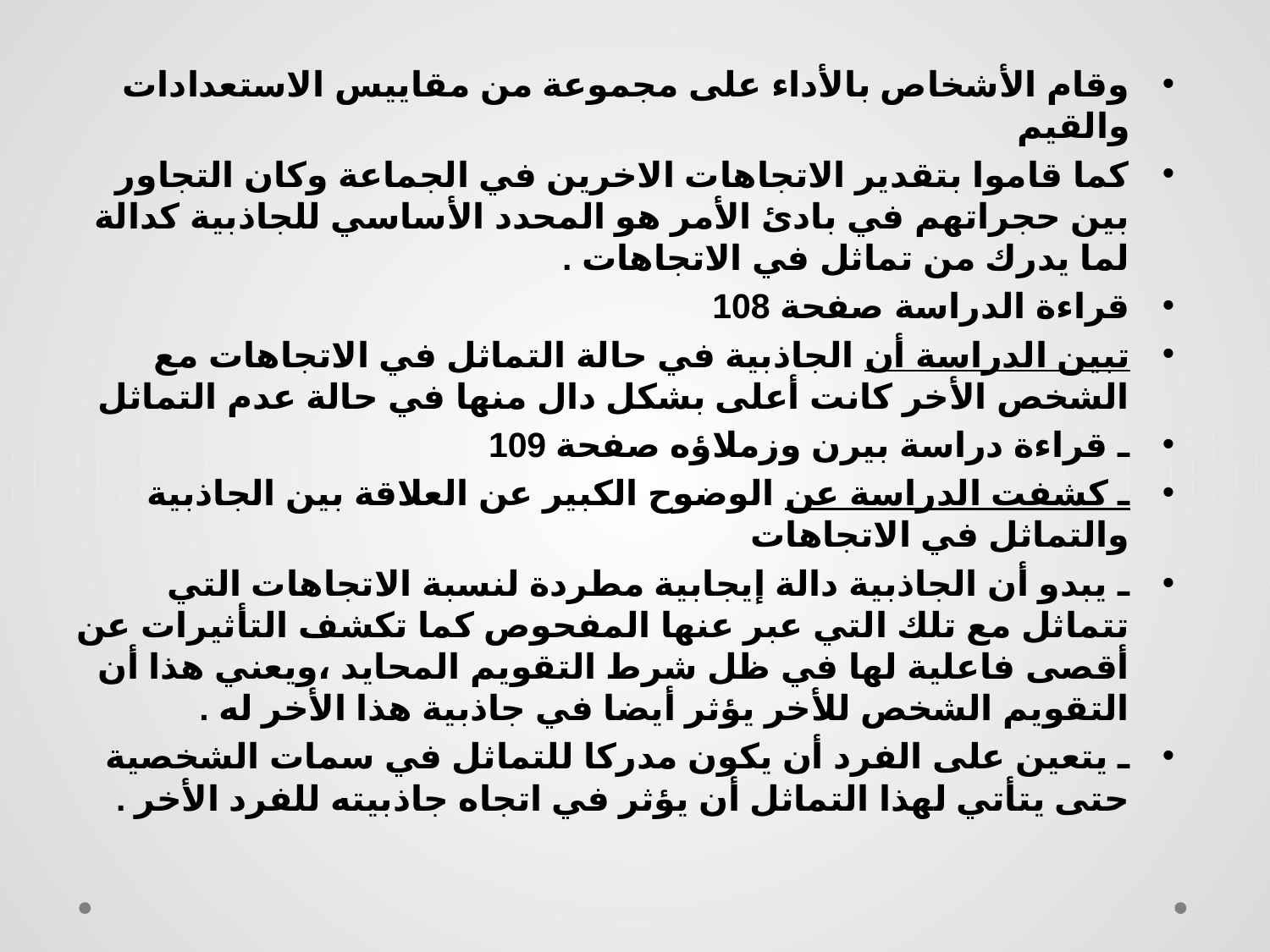

وقام الأشخاص بالأداء على مجموعة من مقاييس الاستعدادات والقيم
كما قاموا بتقدير الاتجاهات الاخرين في الجماعة وكان التجاور بين حجراتهم في بادئ الأمر هو المحدد الأساسي للجاذبية كدالة لما يدرك من تماثل في الاتجاهات .
قراءة الدراسة صفحة 108
تبين الدراسة أن الجاذبية في حالة التماثل في الاتجاهات مع الشخص الأخر كانت أعلى بشكل دال منها في حالة عدم التماثل
ـ قراءة دراسة بيرن وزملاؤه صفحة 109
ـ كشفت الدراسة عن الوضوح الكبير عن العلاقة بين الجاذبية والتماثل في الاتجاهات
ـ يبدو أن الجاذبية دالة إيجابية مطردة لنسبة الاتجاهات التي تتماثل مع تلك التي عبر عنها المفحوص كما تكشف التأثيرات عن أقصى فاعلية لها في ظل شرط التقويم المحايد ،ويعني هذا أن التقويم الشخص للأخر يؤثر أيضا في جاذبية هذا الأخر له .
ـ يتعين على الفرد أن يكون مدركا للتماثل في سمات الشخصية حتى يتأتي لهذا التماثل أن يؤثر في اتجاه جاذبيته للفرد الأخر .